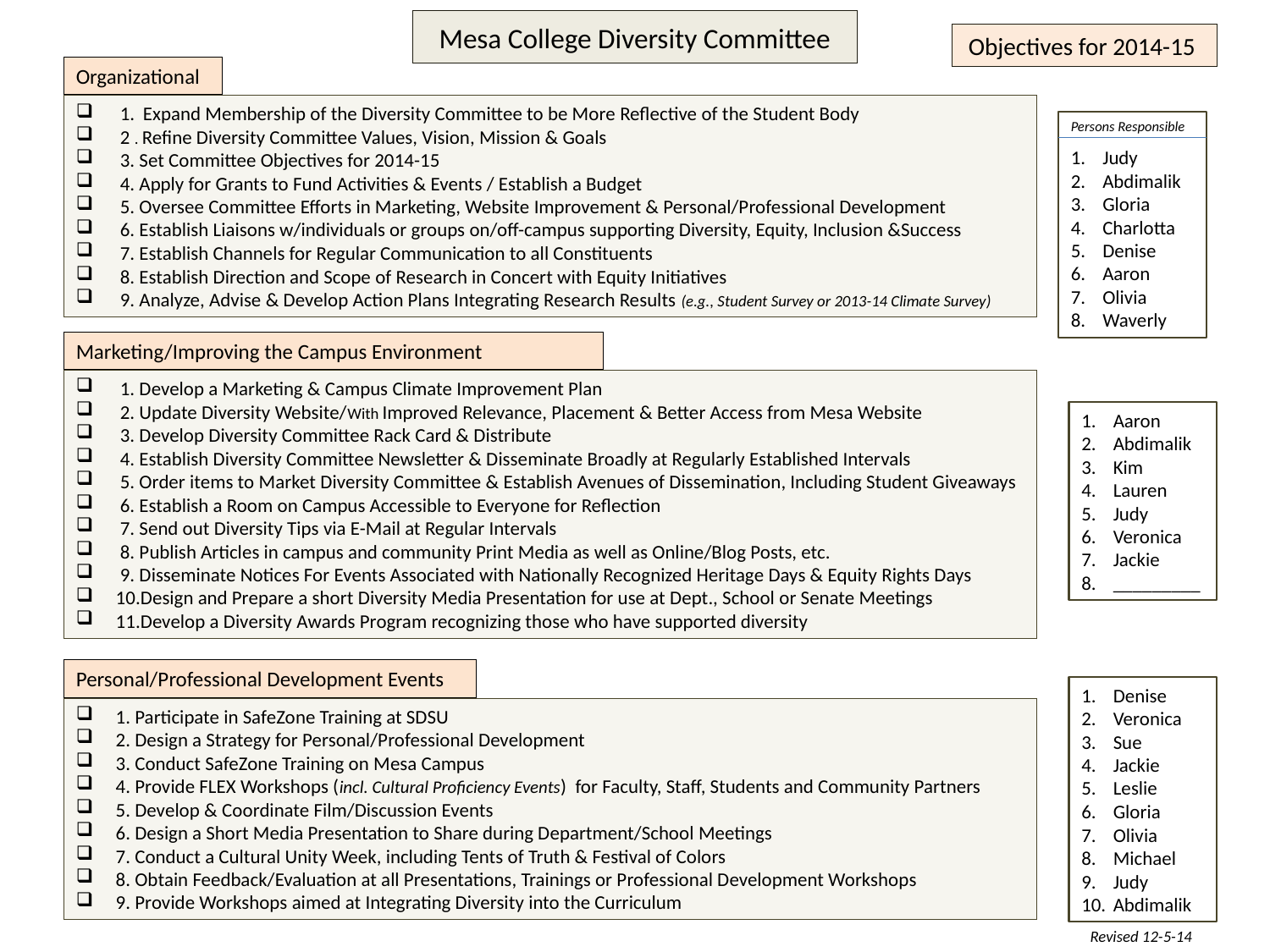

# Mesa College Diversity Committee
Objectives for 2014-15
Organizational
 1.  Expand Membership of the Diversity Committee to be More Reflective of the Student Body
 2 . Refine Diversity Committee Values, Vision, Mission & Goals
 3. Set Committee Objectives for 2014-15
 4. Apply for Grants to Fund Activities & Events / Establish a Budget
 5. Oversee Committee Efforts in Marketing, Website Improvement & Personal/Professional Development
 6. Establish Liaisons w/individuals or groups on/off-campus supporting Diversity, Equity, Inclusion &Success
 7. Establish Channels for Regular Communication to all Constituents
 8. Establish Direction and Scope of Research in Concert with Equity Initiatives
 9. Analyze, Advise & Develop Action Plans Integrating Research Results (e.g., Student Survey or 2013-14 Climate Survey)
Persons Responsible
Judy
Abdimalik
Gloria
Charlotta
Denise
Aaron
Olivia
Waverly
Marketing/Improving the Campus Environment
 1. Develop a Marketing & Campus Climate Improvement Plan
 2. Update Diversity Website/With Improved Relevance, Placement & Better Access from Mesa Website
 3. Develop Diversity Committee Rack Card & Distribute
 4. Establish Diversity Committee Newsletter & Disseminate Broadly at Regularly Established Intervals
 5. Order items to Market Diversity Committee & Establish Avenues of Dissemination, Including Student Giveaways
 6. Establish a Room on Campus Accessible to Everyone for Reflection
 7. Send out Diversity Tips via E-Mail at Regular Intervals
 8. Publish Articles in campus and community Print Media as well as Online/Blog Posts, etc.
 9. Disseminate Notices For Events Associated with Nationally Recognized Heritage Days & Equity Rights Days
10.Design and Prepare a short Diversity Media Presentation for use at Dept., School or Senate Meetings
11.Develop a Diversity Awards Program recognizing those who have supported diversity
Aaron
Abdimalik
Kim
Lauren
Judy
Veronica
Jackie
_________
Personal/Professional Development Events
1. Participate in SafeZone Training at SDSU
2. Design a Strategy for Personal/Professional Development
3. Conduct SafeZone Training on Mesa Campus
4. Provide FLEX Workshops (incl. Cultural Proficiency Events)  for Faculty, Staff, Students and Community Partners
5. Develop & Coordinate Film/Discussion Events
6. Design a Short Media Presentation to Share during Department/School Meetings
7. Conduct a Cultural Unity Week, including Tents of Truth & Festival of Colors
8. Obtain Feedback/Evaluation at all Presentations, Trainings or Professional Development Workshops
9. Provide Workshops aimed at Integrating Diversity into the Curriculum
Denise
Veronica
Sue
Jackie
Leslie
Gloria
Olivia
Michael
Judy
Abdimalik
Revised 12-5-14